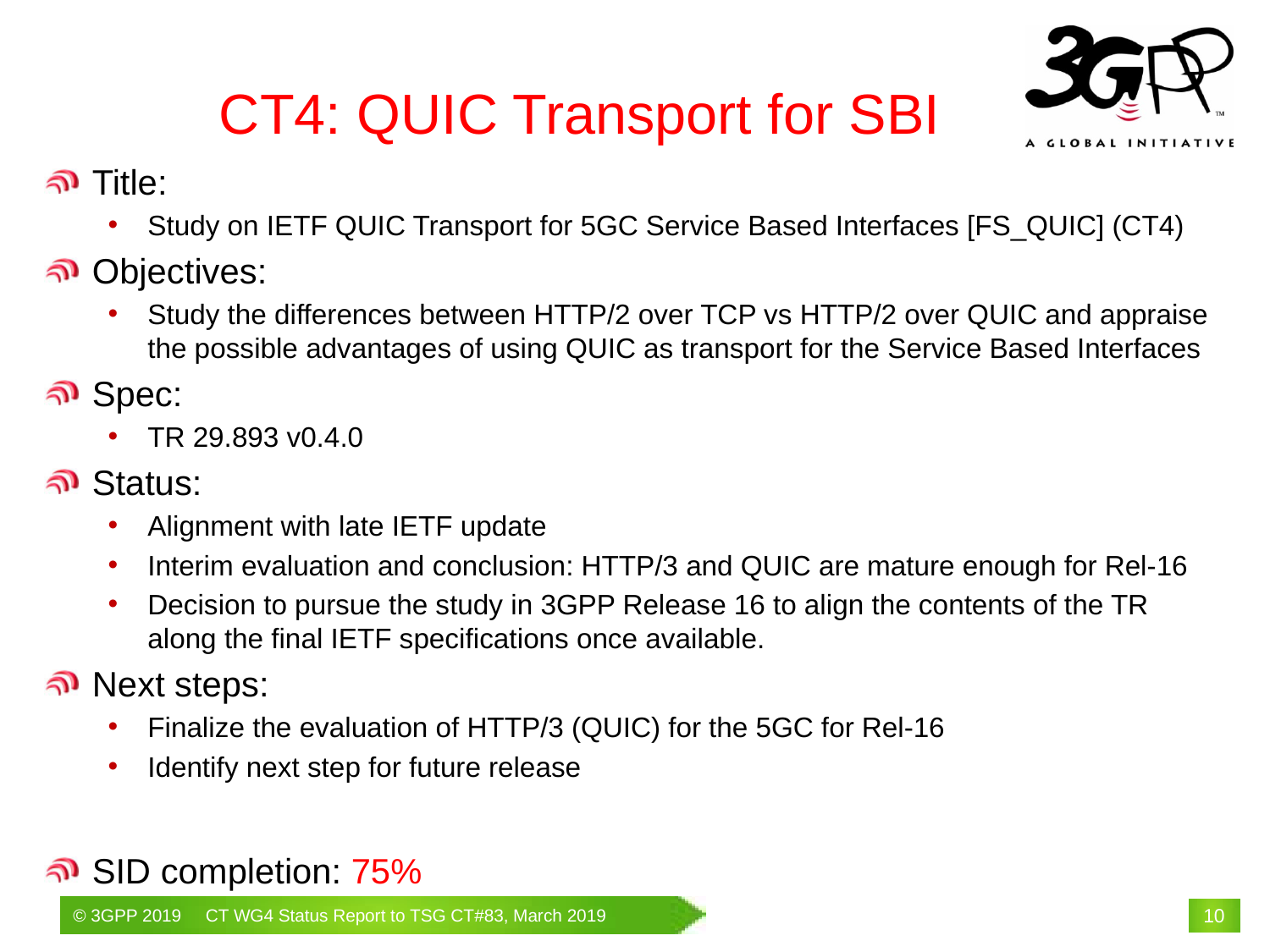

# CT4: QUIC Transport for SBI
Title:
Study on IETF QUIC Transport for 5GC Service Based Interfaces [FS_QUIC] (CT4)
Objectives:
Study the differences between HTTP/2 over TCP vs HTTP/2 over QUIC and appraise the possible advantages of using QUIC as transport for the Service Based Interfaces
Spec:
TR 29.893 v0.4.0
Status:
Alignment with late IETF update
Interim evaluation and conclusion: HTTP/3 and QUIC are mature enough for Rel-16
Decision to pursue the study in 3GPP Release 16 to align the contents of the TR along the final IETF specifications once available.
Next steps:
Finalize the evaluation of HTTP/3 (QUIC) for the 5GC for Rel-16
Identify next step for future release

SID completion: 75%